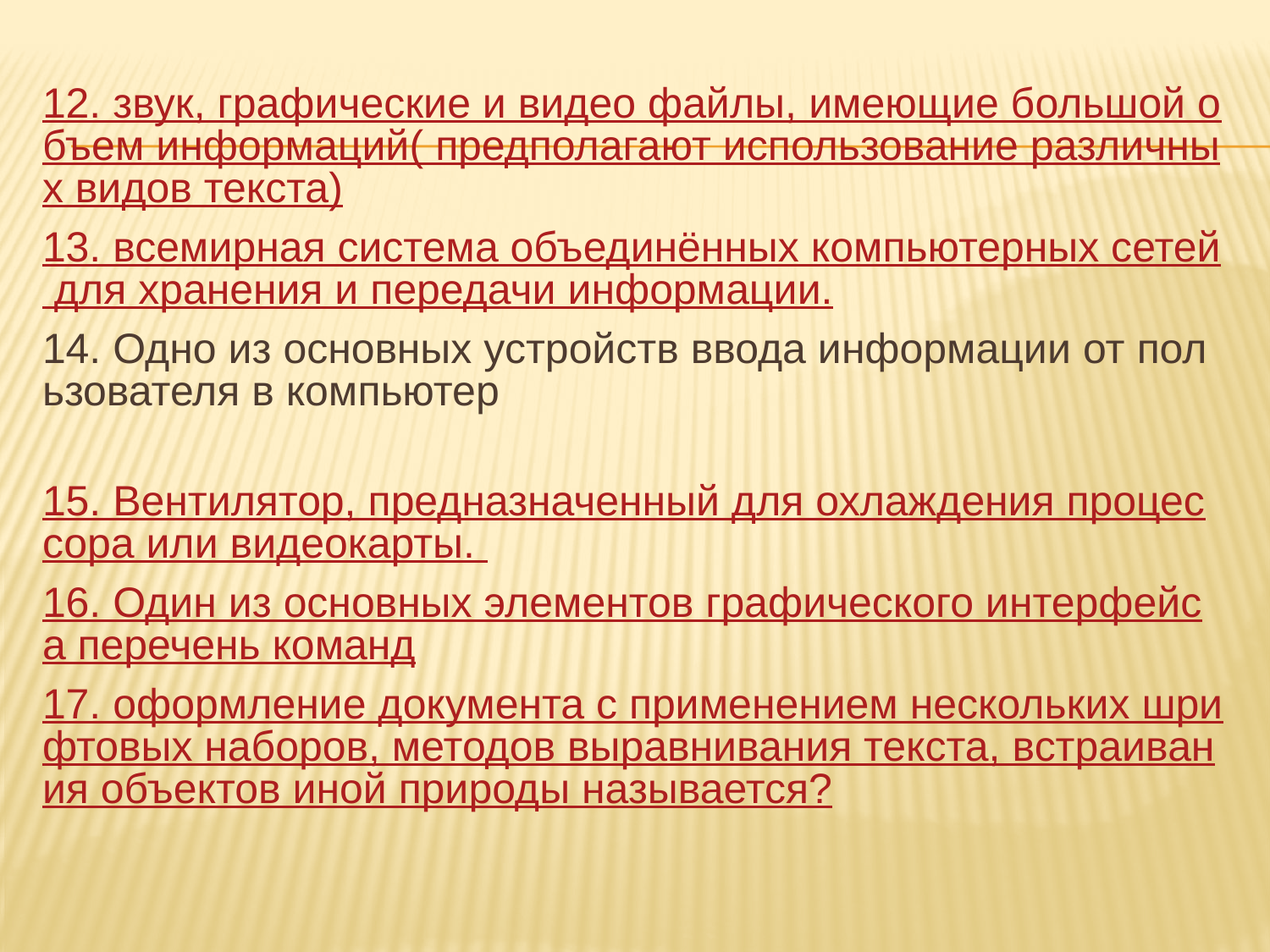

12. звук, графические и видео файлы, имеющие большой объем информаций( предполагают использование различных видов текста)
13. всемирная система объединённых компьютерных сетей для хранения и передачи информации.
14. Одно из основных устройств ввода информации от пользователя в компьютер
15. Вентилятор, предназначенный для охлаждения процессора или видеокарты.
16. Один из основных элементов графического интерфейса перечень команд
17. оформление документа с применением нескольких шрифтовых наборов, методов выравнивания текста, встраивания объектов иной природы называется?